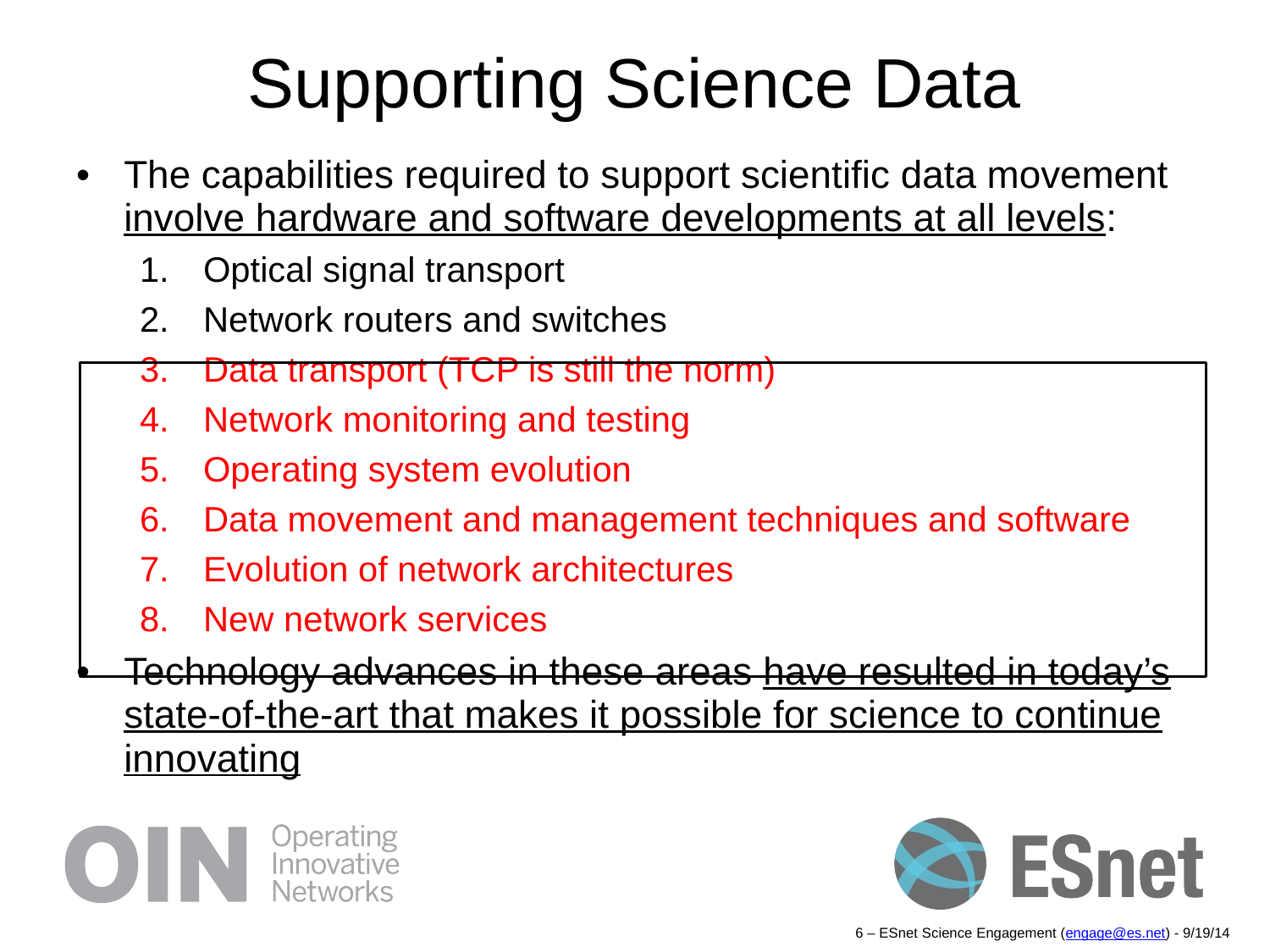

# Supporting Science Data
The capabilities required to support scientific data movement involve hardware and software developments at all levels:
Optical signal transport
Network routers and switches
Data transport (TCP is still the norm)
Network monitoring and testing
Operating system evolution
Data movement and management techniques and software
Evolution of network architectures
New network services
Technology advances in these areas have resulted in today’s state-of-the-art that makes it possible for science to continue innovating

6 – ESnet Science Engagement (engage@es.net) - 9/19/14